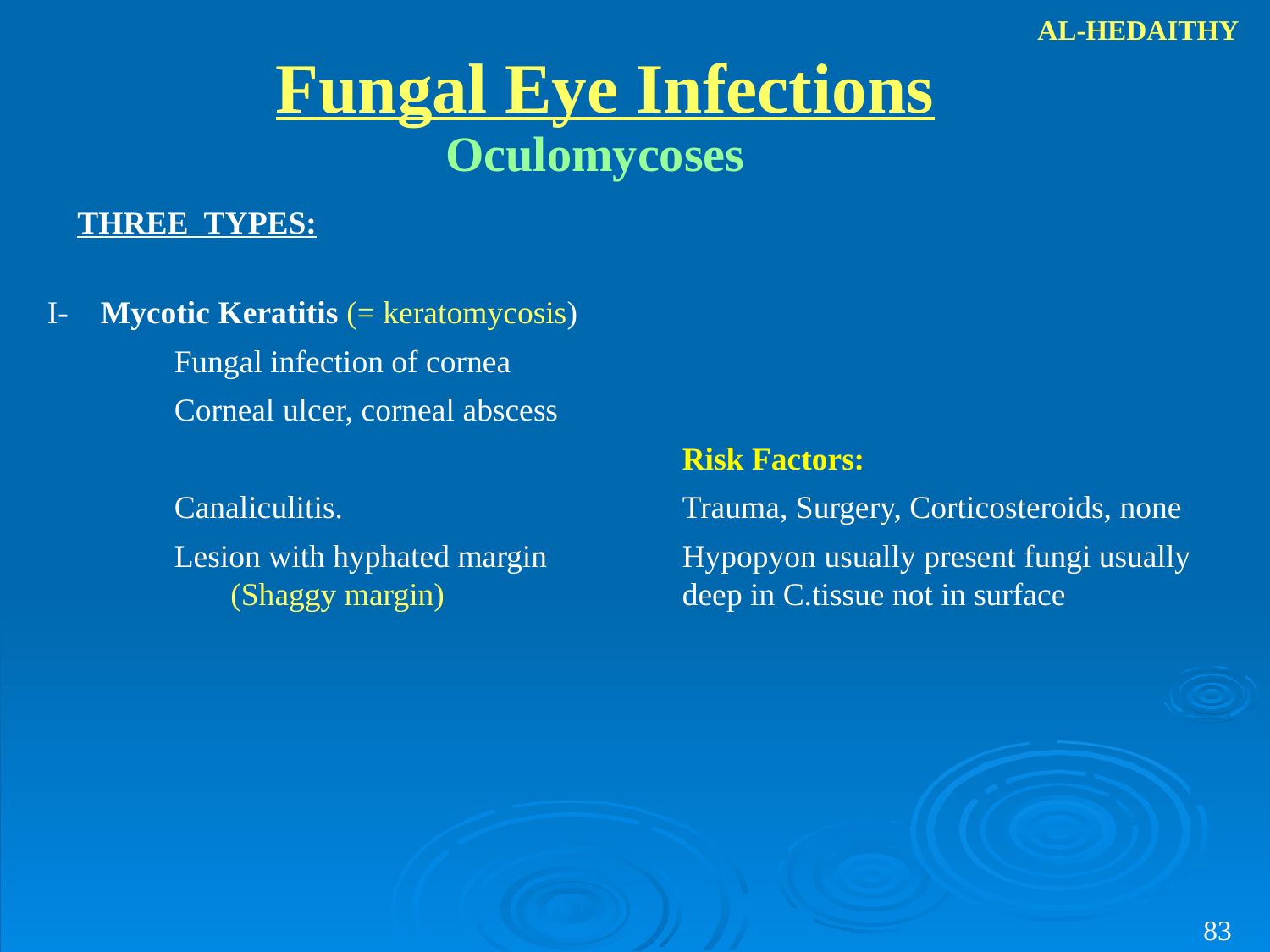

AL-HEDAITHY
Fungal Eye Infections
Oculomycoses
THREE  TYPES:
I-    Mycotic Keratitis (= keratomycosis)
	Fungal infection of cornea
      	Corneal ulcer, corneal abscess
					Risk Factors:
	Canaliculitis.			Trauma, Surgery, Corticosteroids, none
	Lesion with hyphated margin		Hypopyon usually present fungi usually 	       (Shaggy margin)		deep in C.tissue not in surface

83